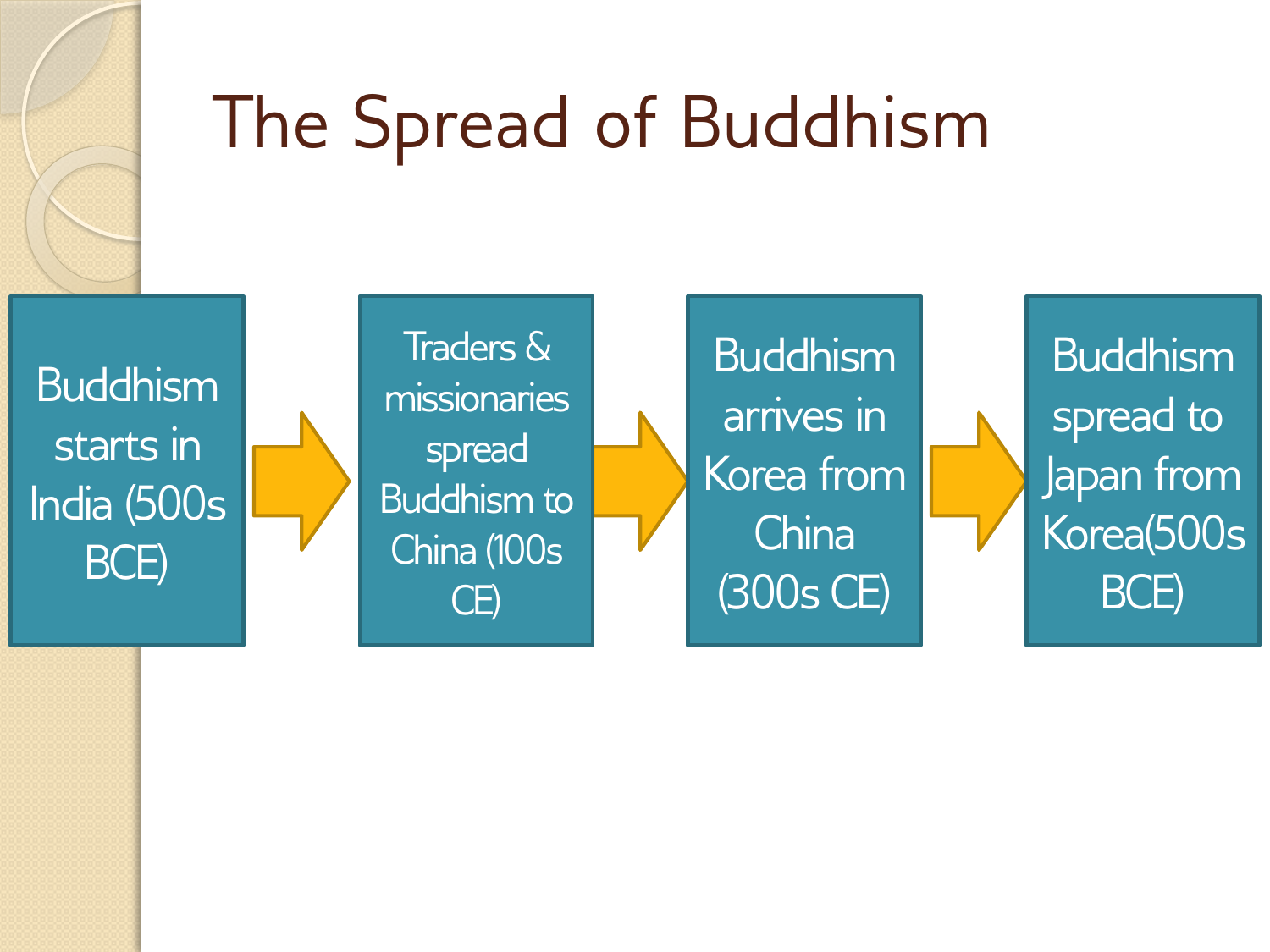

# The Spread of Buddhism
Buddhism starts in India (500s BCE)
Traders & missionaries spread Buddhism to China (100s CE)
Buddhism arrives in Korea from China (300s CE)
Buddhism spread to  Japan from Korea(500s BCE)